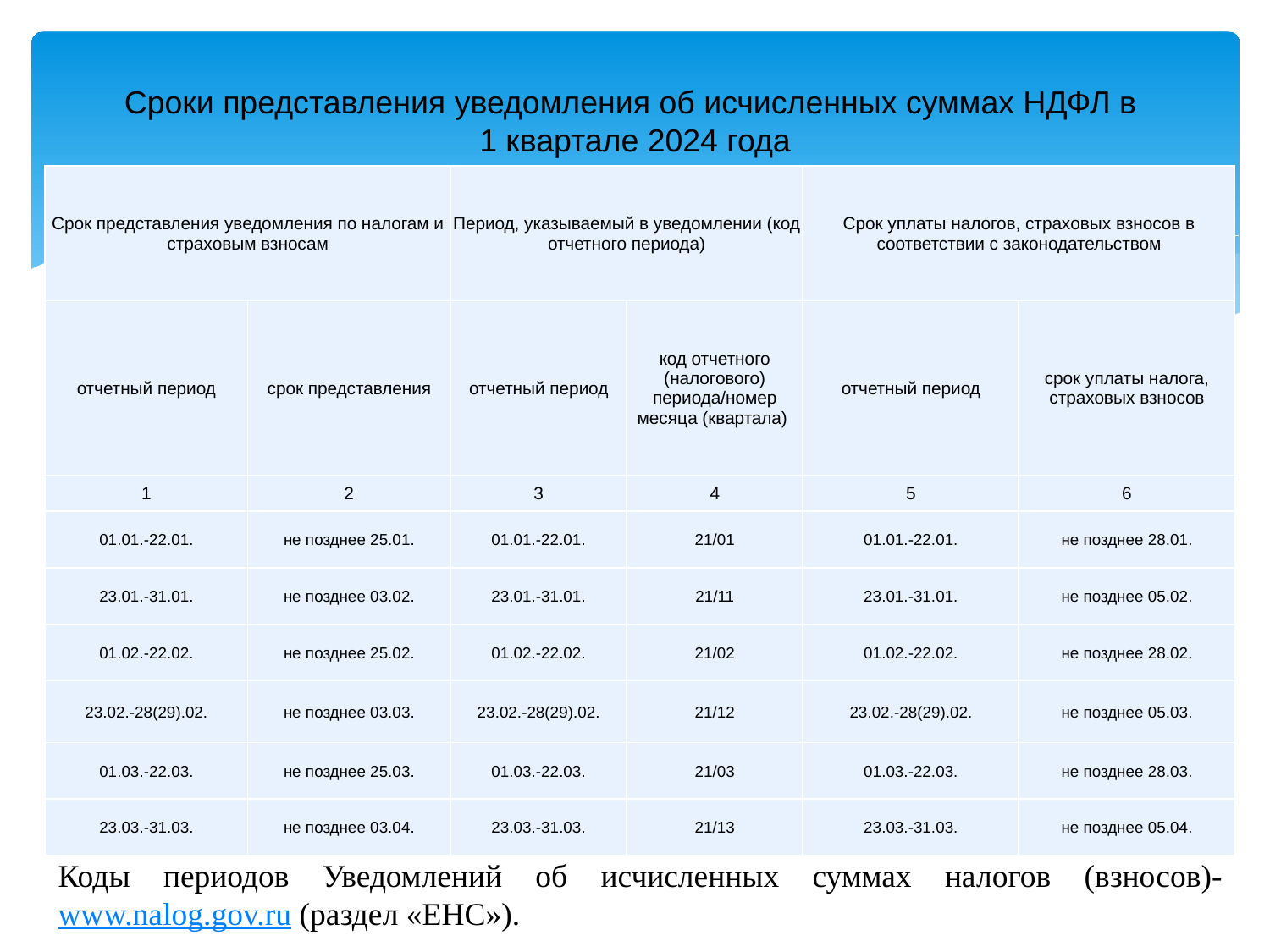

Сроки представления уведомления об исчисленных суммах НДФЛ в
1 квартале 2024 года
| Срок представления уведомления по налогам и страховым взносам |  | Период, указываемый в уведомлении (код отчетного периода) |  | Срок уплаты налогов, страховых взносов в соответствии с законодательством |  |
| --- | --- | --- | --- | --- | --- |
| отчетный период | срок представления | отчетный период | код отчетного (налогового) периода/номер месяца (квартала) | отчетный период | срок уплаты налога, страховых взносов |
| 1 | 2 | 3 | 4 | 5 | 6 |
| 01.01.-22.01. | не позднее 25.01. | 01.01.-22.01. | 21/01 | 01.01.-22.01. | не позднее 28.01. |
| 23.01.-31.01. | не позднее 03.02. | 23.01.-31.01. | 21/11 | 23.01.-31.01. | не позднее 05.02. |
| 01.02.-22.02. | не позднее 25.02. | 01.02.-22.02. | 21/02 | 01.02.-22.02. | не позднее 28.02. |
| 23.02.-28(29).02. | не позднее 03.03. | 23.02.-28(29).02. | 21/12 | 23.02.-28(29).02. | не позднее 05.03. |
| 01.03.-22.03. | не позднее 25.03. | 01.03.-22.03. | 21/03 | 01.03.-22.03. | не позднее 28.03. |
| 23.03.-31.03. | не позднее 03.04. | 23.03.-31.03. | 21/13 | 23.03.-31.03. | не позднее 05.04. |
Коды периодов Уведомлений об исчисленных суммах налогов (взносов)- www.nalog.gov.ru (раздел «ЕНС»).